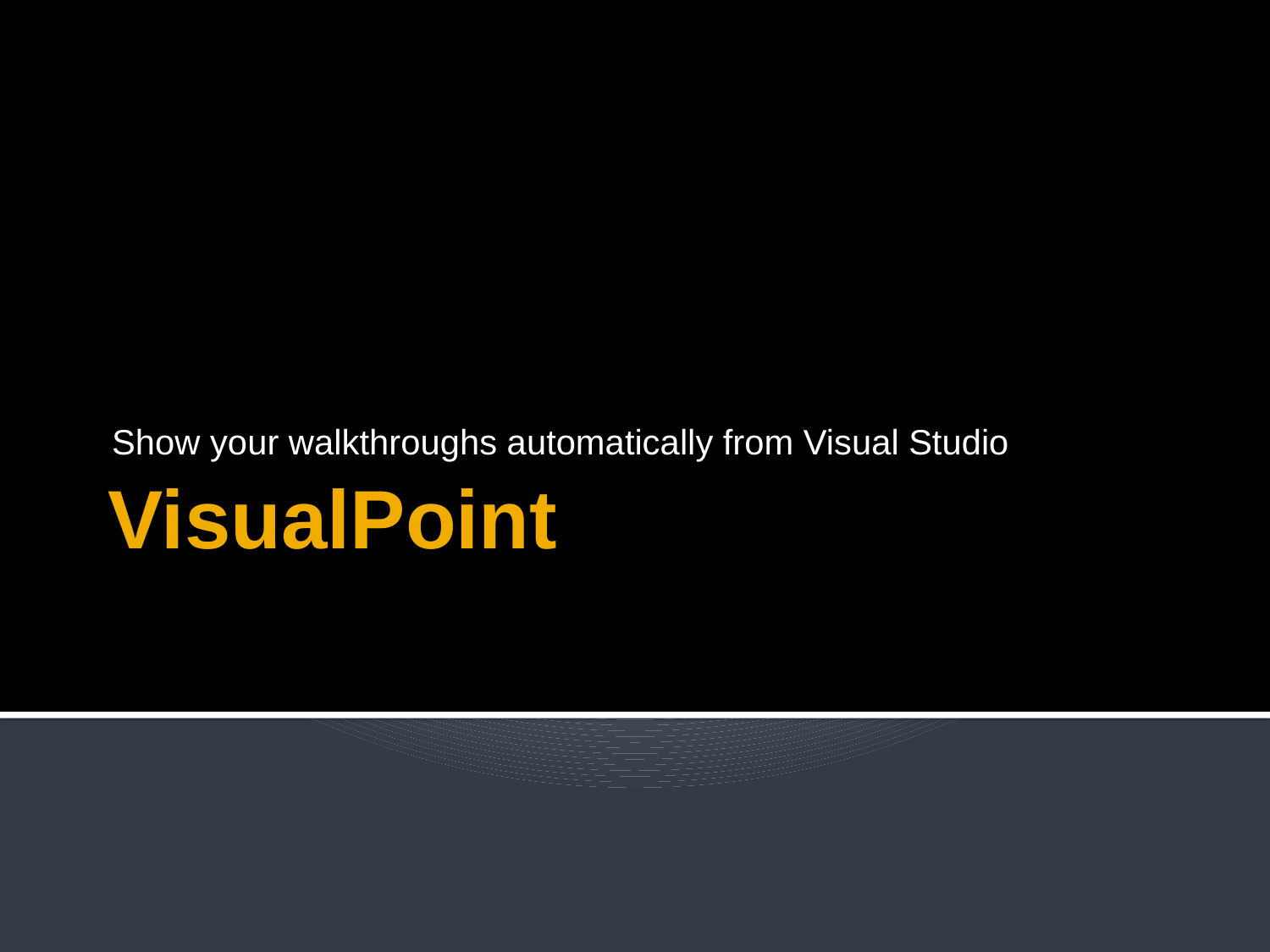

Show your walkthroughs automatically from Visual Studio
# VisualPoint